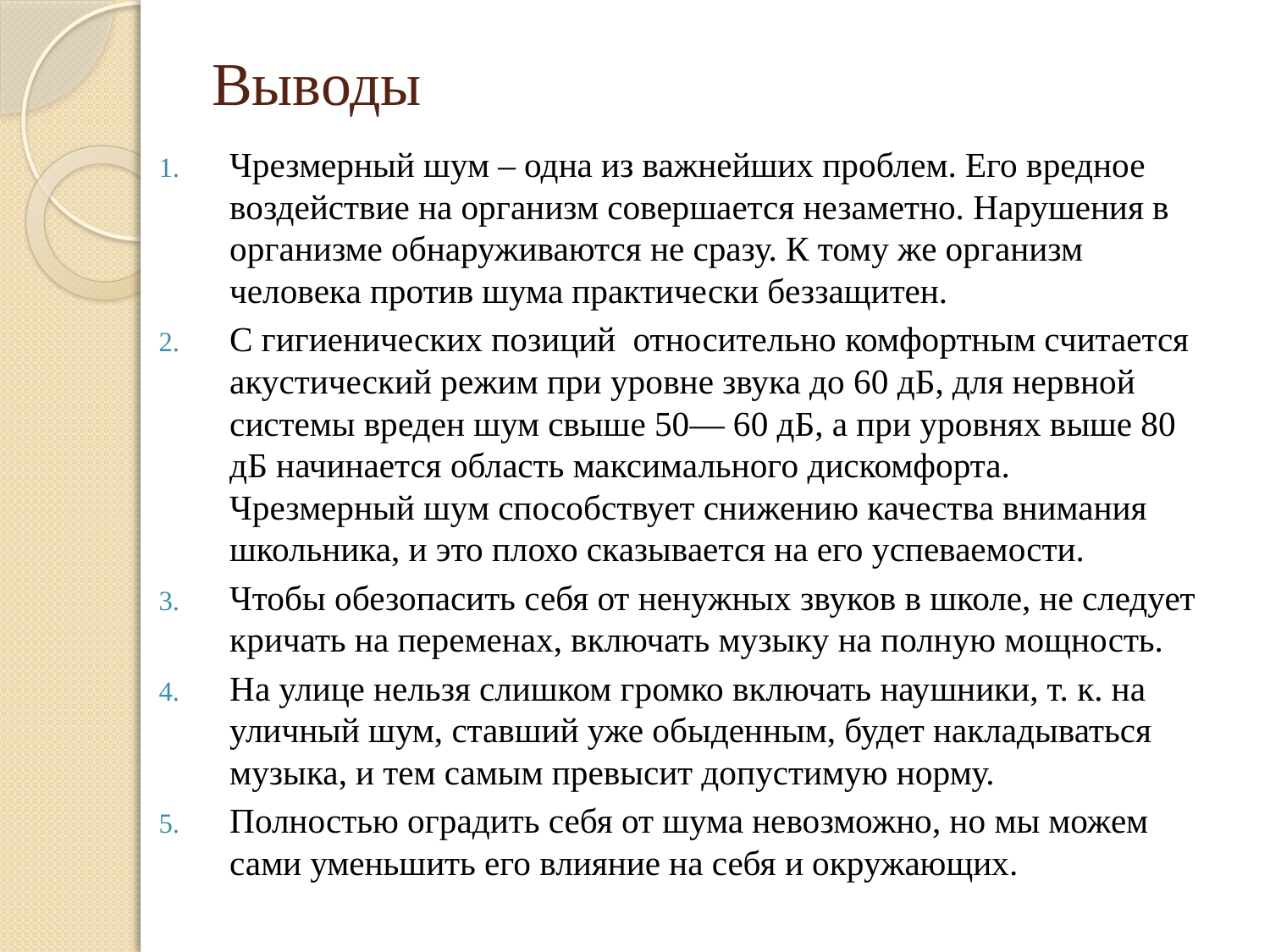

# Выводы
Чрезмерный шум – одна из важнейших проблем. Его вредное воздействие на организм совершается незаметно. Нарушения в организме обнаруживаются не сразу. К тому же организм человека против шума практически беззащитен.
С гигиенических позиций  относительно комфортным считается акустический режим при уровне звука до 60 дБ, для нервной системы вреден шум свыше 50— 60 дБ, а при уровнях выше 80 дБ начинается область максимального дискомфорта. Чрезмерный шум способствует снижению качества внимания школьника, и это плохо сказывается на его успеваемости.
Чтобы обезопасить себя от ненужных звуков в школе, не следует кричать на переменах, включать музыку на полную мощность.
На улице нельзя слишком громко включать наушники, т. к. на уличный шум, ставший уже обыденным, будет накладываться музыка, и тем самым превысит допустимую норму.
Полностью оградить себя от шума невозможно, но мы можем сами уменьшить его влияние на себя и окружающих.